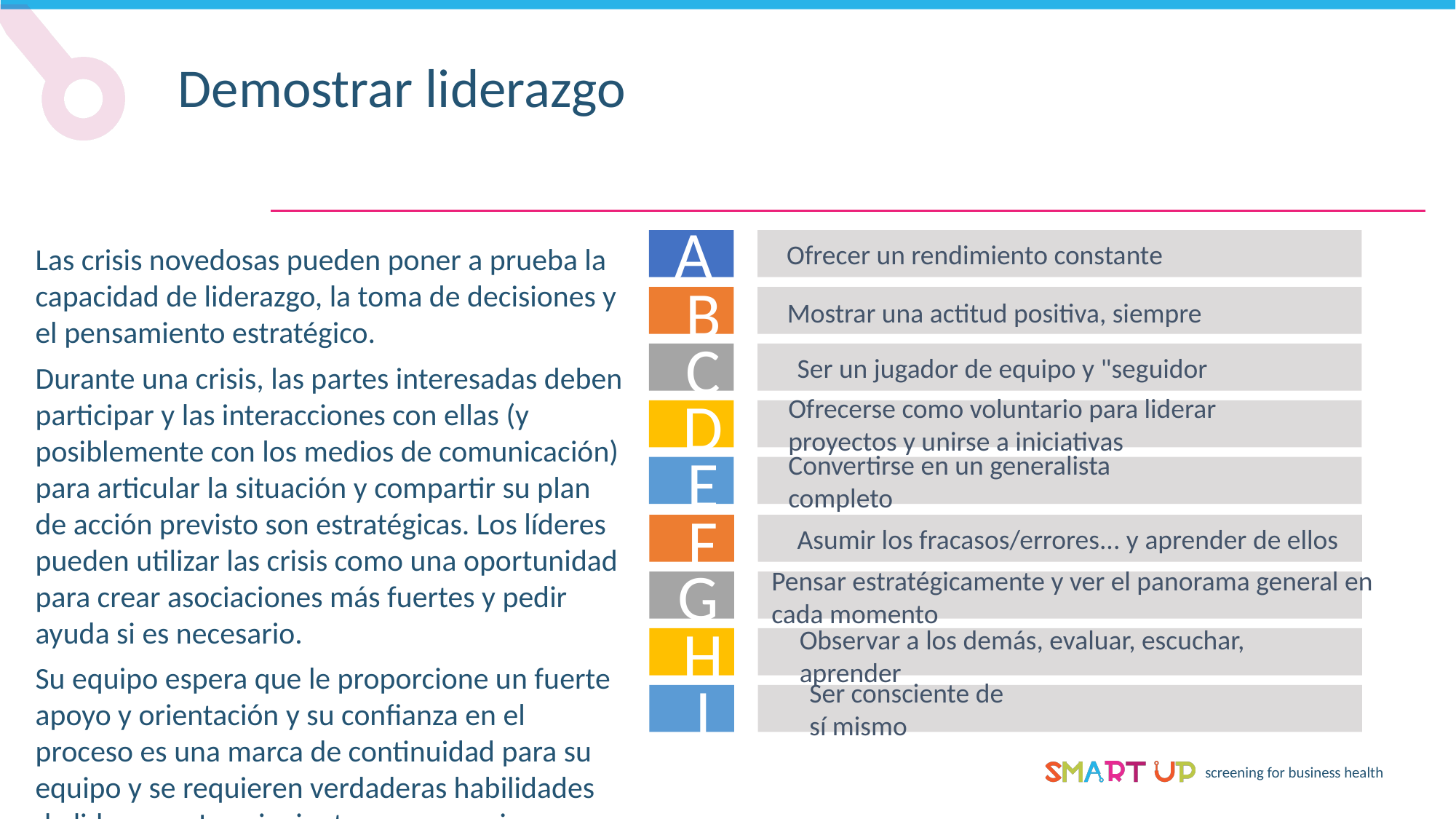

Demostrar liderazgo
A

Ofrecer un rendimiento constante
Las crisis novedosas pueden poner a prueba la capacidad de liderazgo, la toma de decisiones y el pensamiento estratégico.
Durante una crisis, las partes interesadas deben participar y las interacciones con ellas (y posiblemente con los medios de comunicación) para articular la situación y compartir su plan de acción previsto son estratégicas. Los líderes pueden utilizar las crisis como una oportunidad para crear asociaciones más fuertes y pedir ayuda si es necesario.
Su equipo espera que le proporcione un fuerte apoyo y orientación y su confianza en el proceso es una marca de continuidad para su equipo y se requieren verdaderas habilidades de liderazgo. Los siguientes son consejos para los líderes en la gestión de crisis:

B

Mostrar una actitud positiva, siempre
C

Ser un jugador de equipo y "seguidor
D

Ofrecerse como voluntario para liderar proyectos y unirse a iniciativas
E

Convertirse en un generalista completo
F

Asumir los fracasos/errores... y aprender de ellos
G

Pensar estratégicamente y ver el panorama general en cada momento
H

Observar a los demás, evaluar, escuchar, aprender
I

Ser consciente de sí mismo